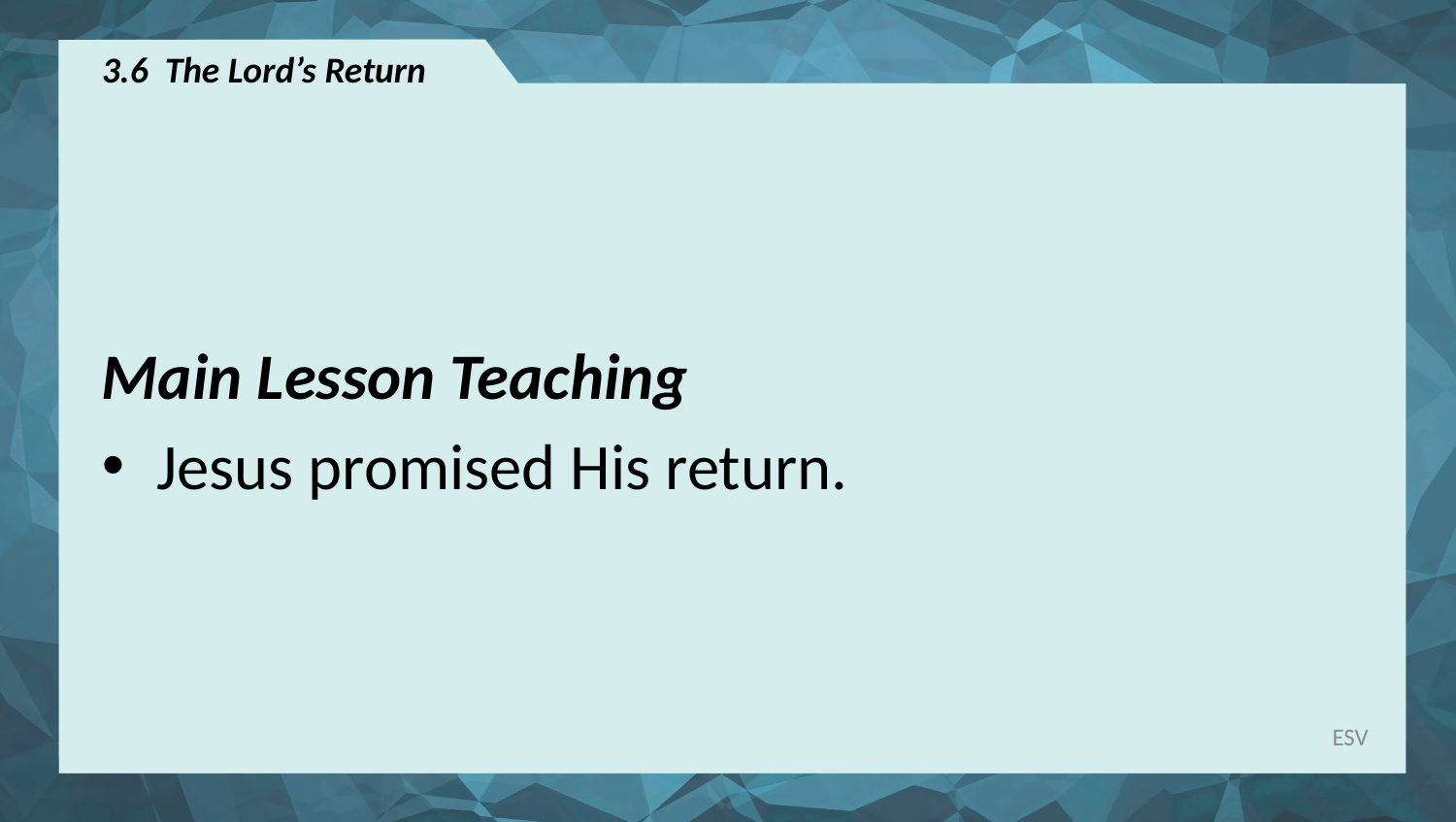

# 3.6  The Lord’s Return
Main Lesson Teaching
Jesus promised His return.
ESV